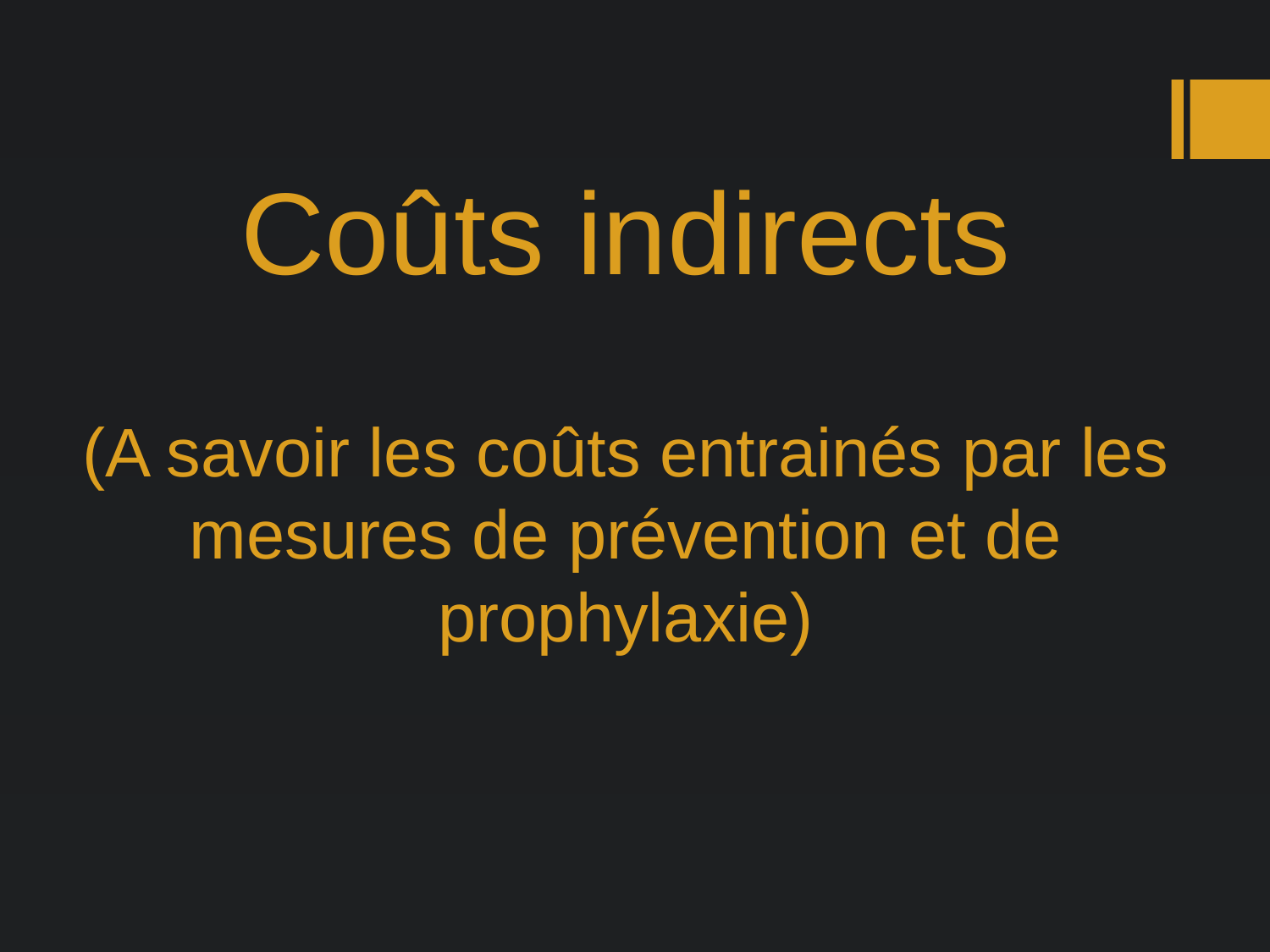

Coûts indirects

(A savoir les coûts entrainés par les mesures de prévention et de prophylaxie)